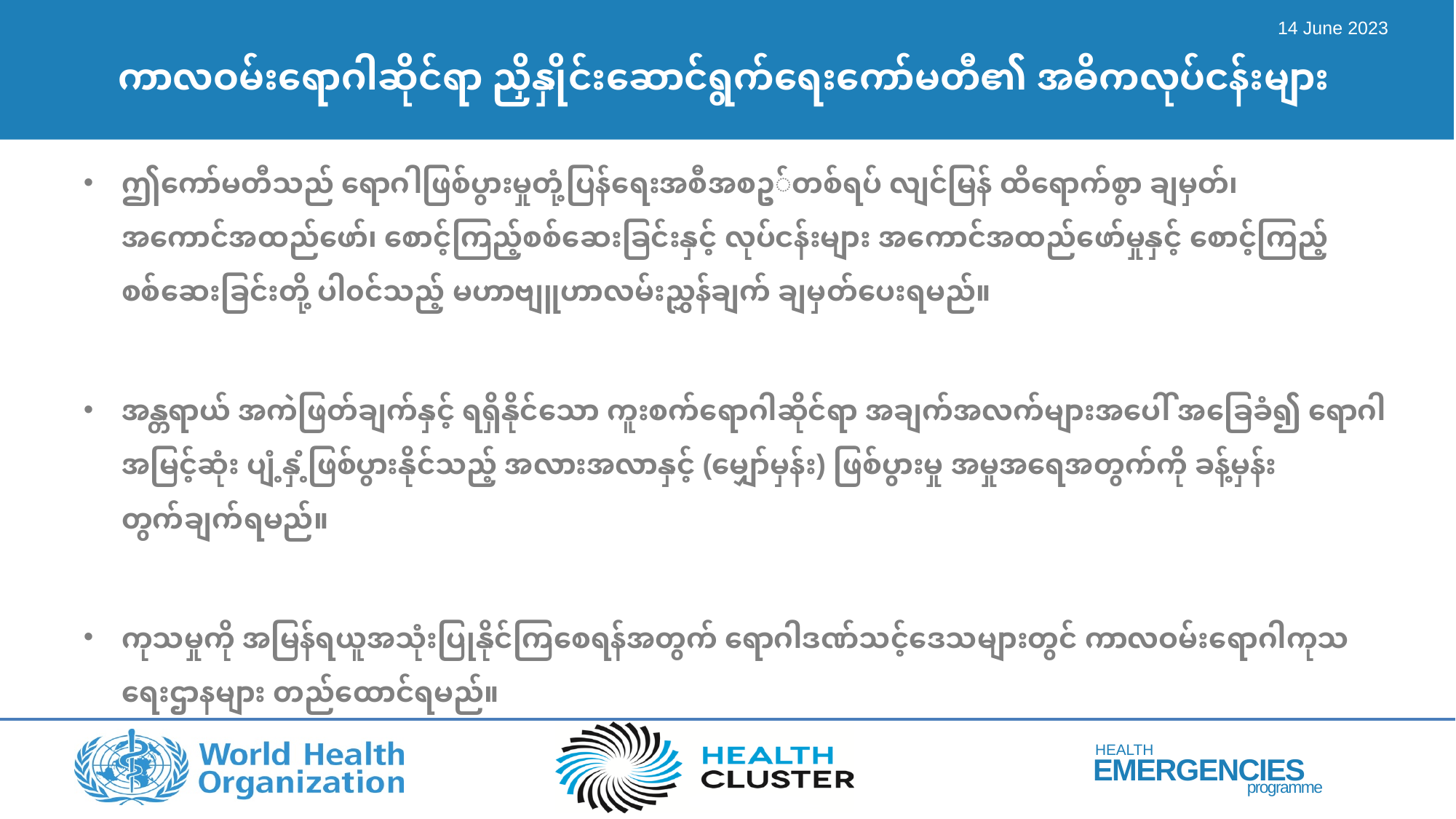

14 June 2023
# ကာလဝမ်းရောဂါဆိုင်ရာ ညှိနှိုင်းဆောင်ရွက်ရေးကော်မတီ၏ အဓိကလုပ်ငန်းများ
ဤကော်မတီသည် ရောဂါဖြစ်ပွားမှုတုံ့ပြန်ရေးအစီအစဥ်တစ်ရပ် လျင်မြန် ထိရောက်စွာ ချမှတ်၊ အကောင်အထည်ဖော်၊ စောင့်ကြည့်စစ်ဆေးခြင်းနှင့် လုပ်ငန်းများ အကောင်အထည်ဖော်မှုနှင့် စောင့်ကြည့်စစ်ဆေးခြင်းတို့ ပါ၀င်သည့် မဟာဗျူဟာလမ်းညွှန်ချက် ချမှတ်ပေးရမည်။

အန္တရာယ် အကဲဖြတ်ချက်နှင့် ရရှိနိုင်သော ကူးစက်ရောဂါဆိုင်ရာ အချက်အလက်များအပေါ် အခြေခံ၍ ရောဂါအမြင့်ဆုံး ပျံ့နှံ့ဖြစ်ပွားနိုင်သည့် အလားအလာနှင့် (မျှော်မှန်း) ဖြစ်ပွားမှု အမှုအရေအတွက်ကို ခန့်မှန်းတွက်ချက်ရမည်။

ကုသမှုကို အမြန်ရယူအသုံးပြုနိုင်ကြစေရန်အတွက် ရောဂါဒဏ်သင့်ဒေသများတွင် ကာလဝမ်းရောဂါကုသရေးဌာနများ တည်ထောင်ရမည်။